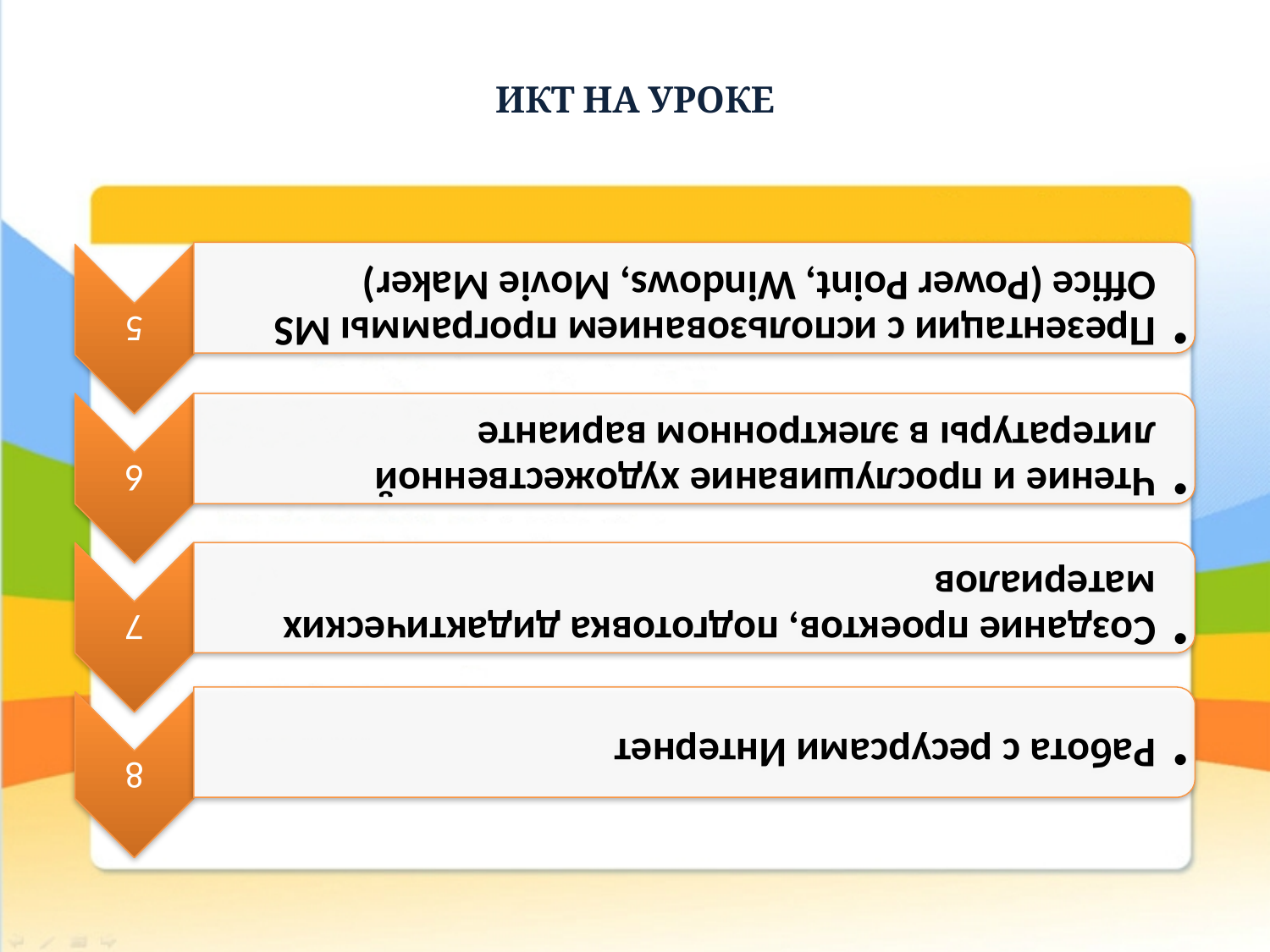

# ИКТ НА УРОКЕ
5
Презентации с использованием программы MS Office (Power Point, Windows, Movie Maker)
6
Чтение и прослушивание художественной литературы в электронном варианте
7
Создание проектов, подготовка дидактических материалов
8
Работа с ресурсами Интернет